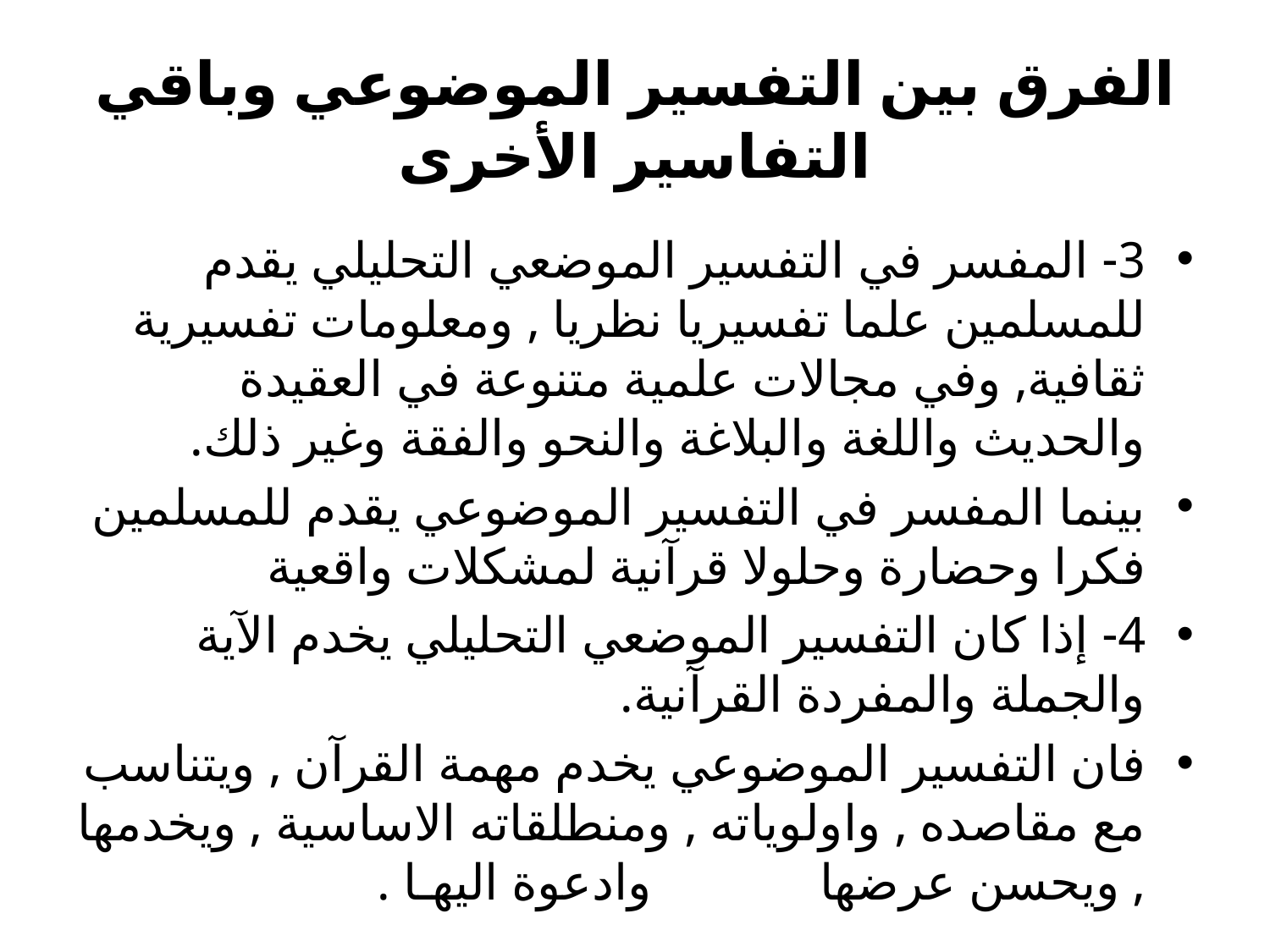

# الفرق بين التفسير الموضوعي وباقي التفاسير الأخرى
3- المفسر في التفسير الموضعي التحليلي يقدم للمسلمين علما تفسيريا نظريا , ومعلومات تفسيرية ثقافية, وفي مجالات علمية متنوعة في العقيدة والحديث واللغة والبلاغة والنحو والفقة وغير ذلك.
بينما المفسر في التفسير الموضوعي يقدم للمسلمين فكرا وحضارة وحلولا قرآنية لمشكلات واقعية
4- إذا كان التفسير الموضعي التحليلي يخدم الآية والجملة والمفردة القرآنية.
فان التفسير الموضوعي يخدم مهمة القرآن , ويتناسب مع مقاصده , واولوياته , ومنطلقاته الاساسية , ويخدمها , ويحسن عرضها             وادعوة اليهـا .